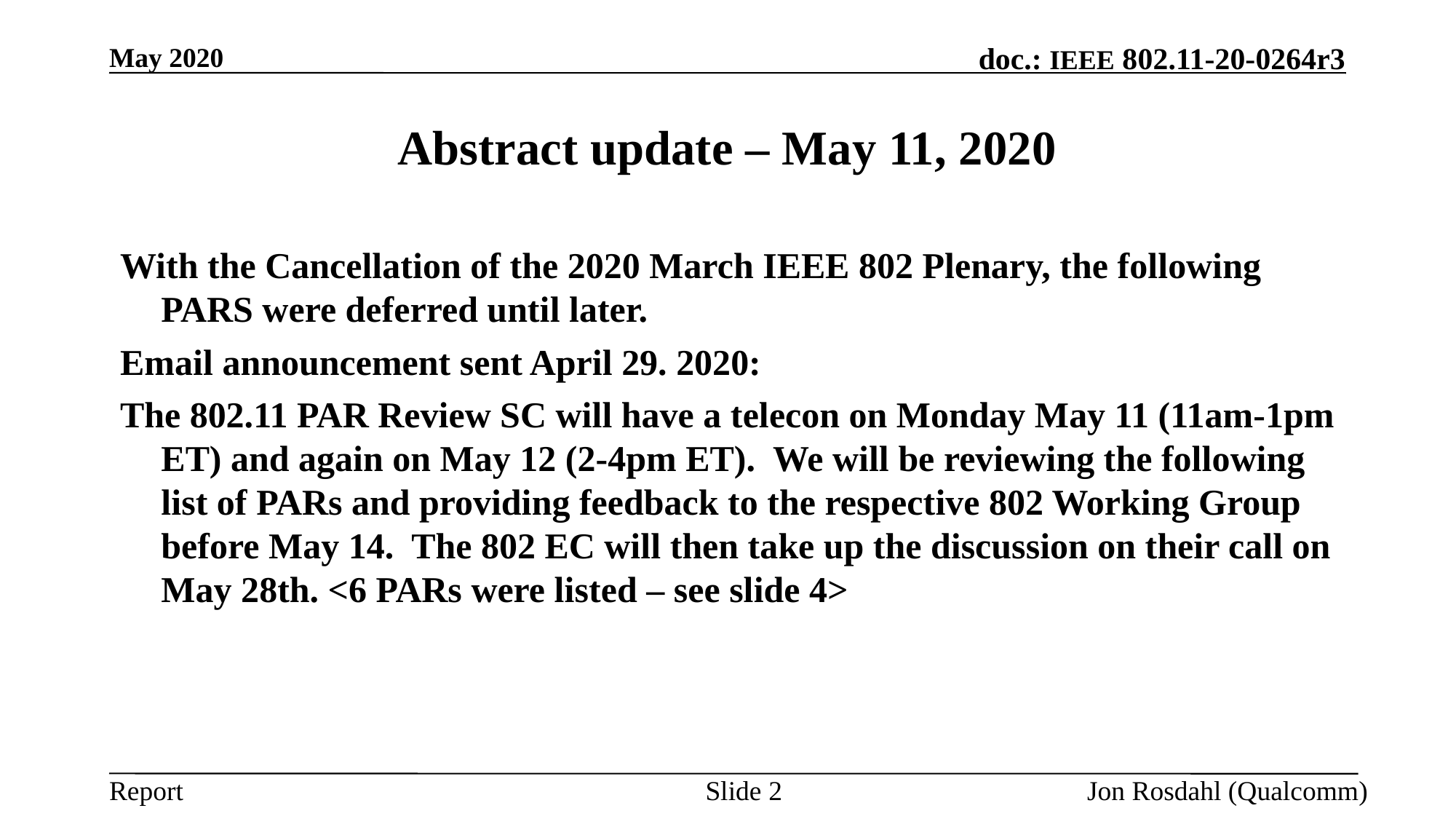

May 2020
# Abstract update – May 11, 2020
With the Cancellation of the 2020 March IEEE 802 Plenary, the following PARS were deferred until later.
Email announcement sent April 29. 2020:
The 802.11 PAR Review SC will have a telecon on Monday May 11 (11am-1pm ET) and again on May 12 (2-4pm ET).  We will be reviewing the following list of PARs and providing feedback to the respective 802 Working Group before May 14.  The 802 EC will then take up the discussion on their call on May 28th. <6 PARs were listed – see slide 4>
Slide 2
Jon Rosdahl (Qualcomm)